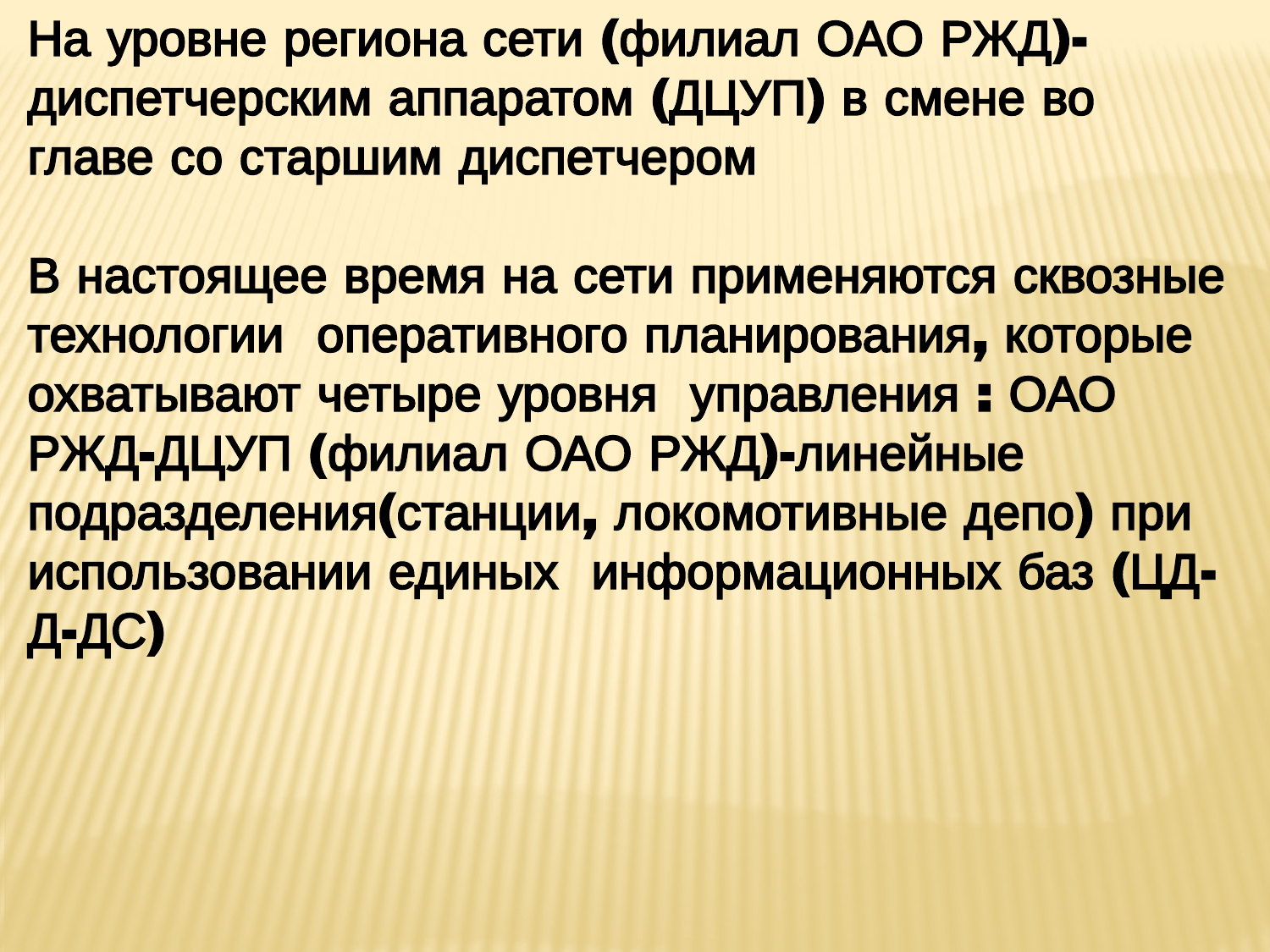

На уровне региона сети (филиал ОАО РЖД)-диспетчерским аппаратом (ДЦУП) в смене во главе со старшим диспетчером

В настоящее время на сети применяются сквозные технологии  оперативного планирования, которые охватывают четыре уровня  управления : ОАО РЖД-ДЦУП (филиал ОАО РЖД)-линейные подразделения(станции, локомотивные депо) при использовании единых  информационных баз (ЦД-Д-ДС)